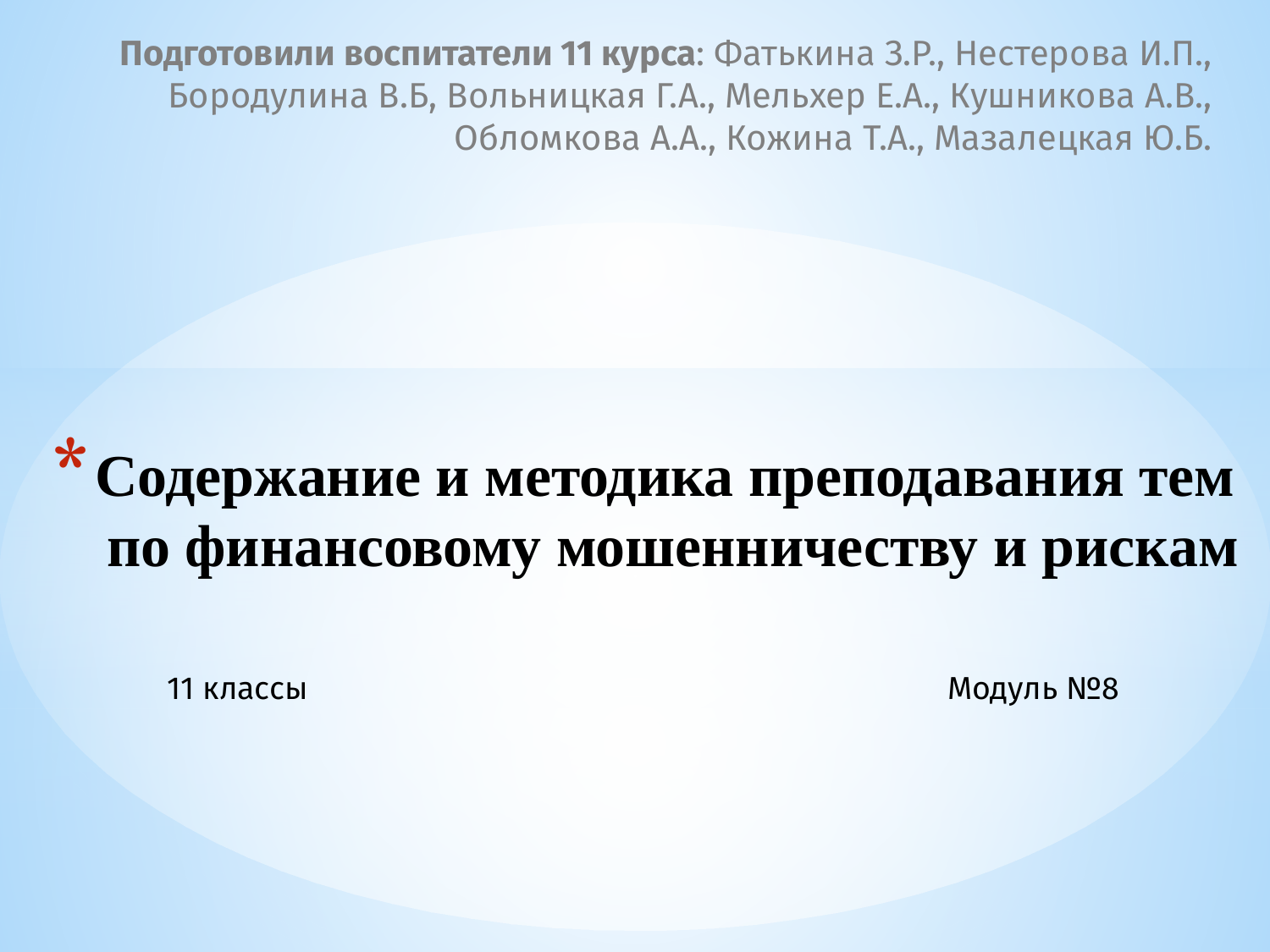

Подготовили воспитатели 11 курса: Фатькина З.Р., Нестерова И.П., Бородулина В.Б, Вольницкая Г.А., Мельхер Е.А., Кушникова А.В., Обломкова А.А., Кожина Т.А., Мазалецкая Ю.Б.
# Содержание и методика преподавания тем по финансовому мошенничеству и рискам
11 классы
Модуль №8